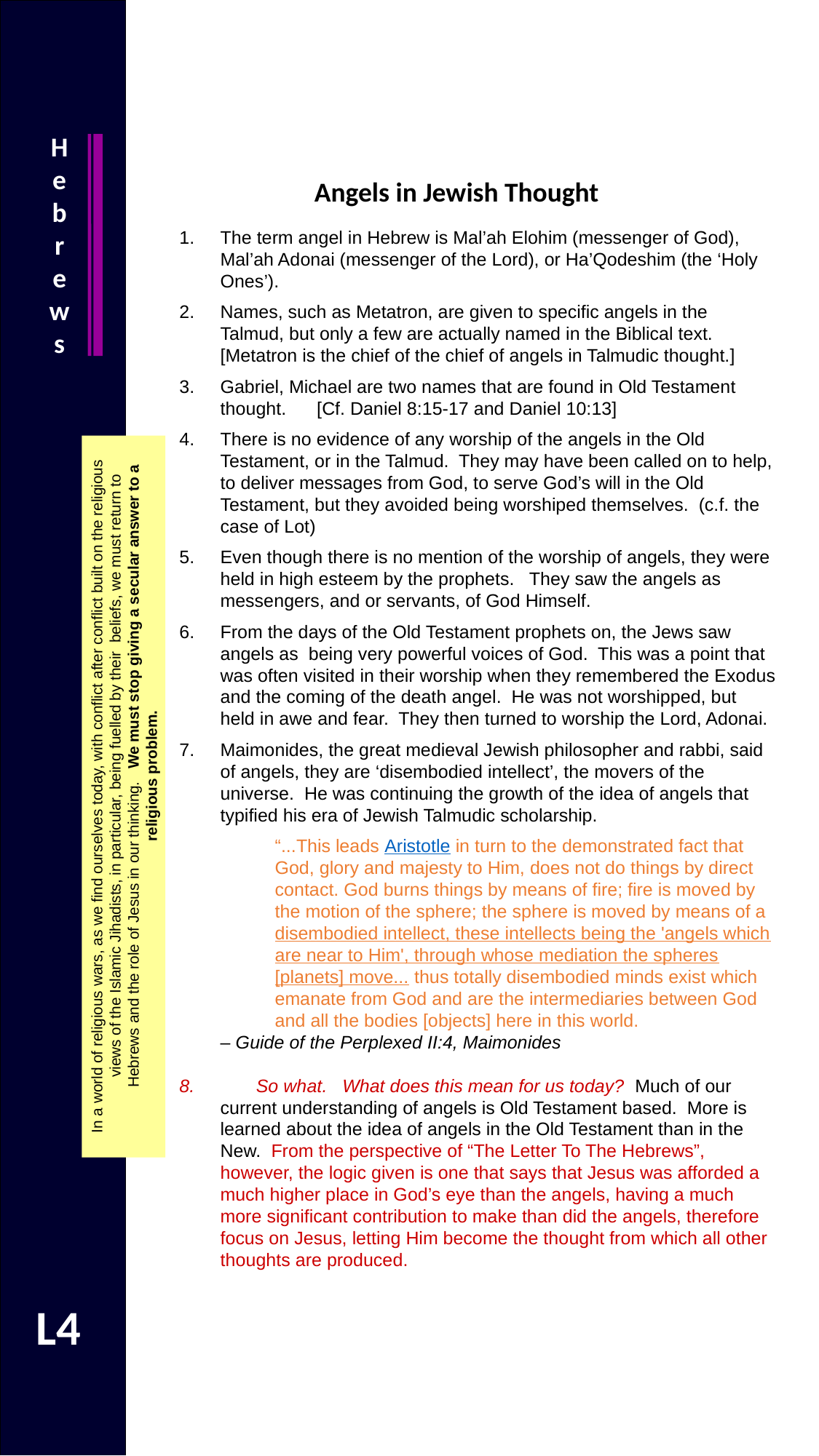

Hebrews

Angels in Jewish Thought
The term angel in Hebrew is Mal’ah Elohim (messenger of God), Mal’ah Adonai (messenger of the Lord), or Ha’Qodeshim (the ‘Holy Ones’).
Names, such as Metatron, are given to specific angels in the Talmud, but only a few are actually named in the Biblical text.  [Metatron is the chief of the chief of angels in Talmudic thought.]
Gabriel, Michael are two names that are found in Old Testament thought.      [Cf. Daniel 8:15-17 and Daniel 10:13]
There is no evidence of any worship of the angels in the Old Testament, or in the Talmud.  They may have been called on to help, to deliver messages from God, to serve God’s will in the Old Testament, but they avoided being worshiped themselves.  (c.f. the case of Lot)
Even though there is no mention of the worship of angels, they were held in high esteem by the prophets.   They saw the angels as messengers, and or servants, of God Himself.
From the days of the Old Testament prophets on, the Jews saw angels as  being very powerful voices of God.  This was a point that was often visited in their worship when they remembered the Exodus and the coming of the death angel.  He was not worshipped, but held in awe and fear.  They then turned to worship the Lord, Adonai.
Maimonides, the great medieval Jewish philosopher and rabbi, said of angels, they are ‘disembodied intellect’, the movers of the universe.  He was continuing the growth of the idea of angels that typified his era of Jewish Talmudic scholarship.
	“...This leads Aristotle in turn to the demonstrated fact that God, glory and majesty to Him, does not do things by direct contact. God burns things by means of fire; fire is moved by the motion of the sphere; the sphere is moved by means of a disembodied intellect, these intellects being the 'angels which are near to Him', through whose mediation the spheres [planets] move... thus totally disembodied minds exist which emanate from God and are the intermediaries between God and all the bodies [objects] here in this world.
	– Guide of the Perplexed II:4, Maimonides

       So what.   What does this mean for us today?  Much of our current understanding of angels is Old Testament based.  More is learned about the idea of angels in the Old Testament than in the New.  From the perspective of “The Letter To The Hebrews”, however, the logic given is one that says that Jesus was afforded a much higher place in God’s eye than the angels, having a much more significant contribution to make than did the angels, therefore focus on Jesus, letting Him become the thought from which all other thoughts are produced.

In a world of religious wars, as we find ourselves today, with conflict after conflict built on the religious views of the Islamic Jihadists, in particular, being fuelled by their  beliefs, we must return to Hebrews and the role of Jesus in our thinking.   We must stop giving a secular answer to a religious problem.
L4